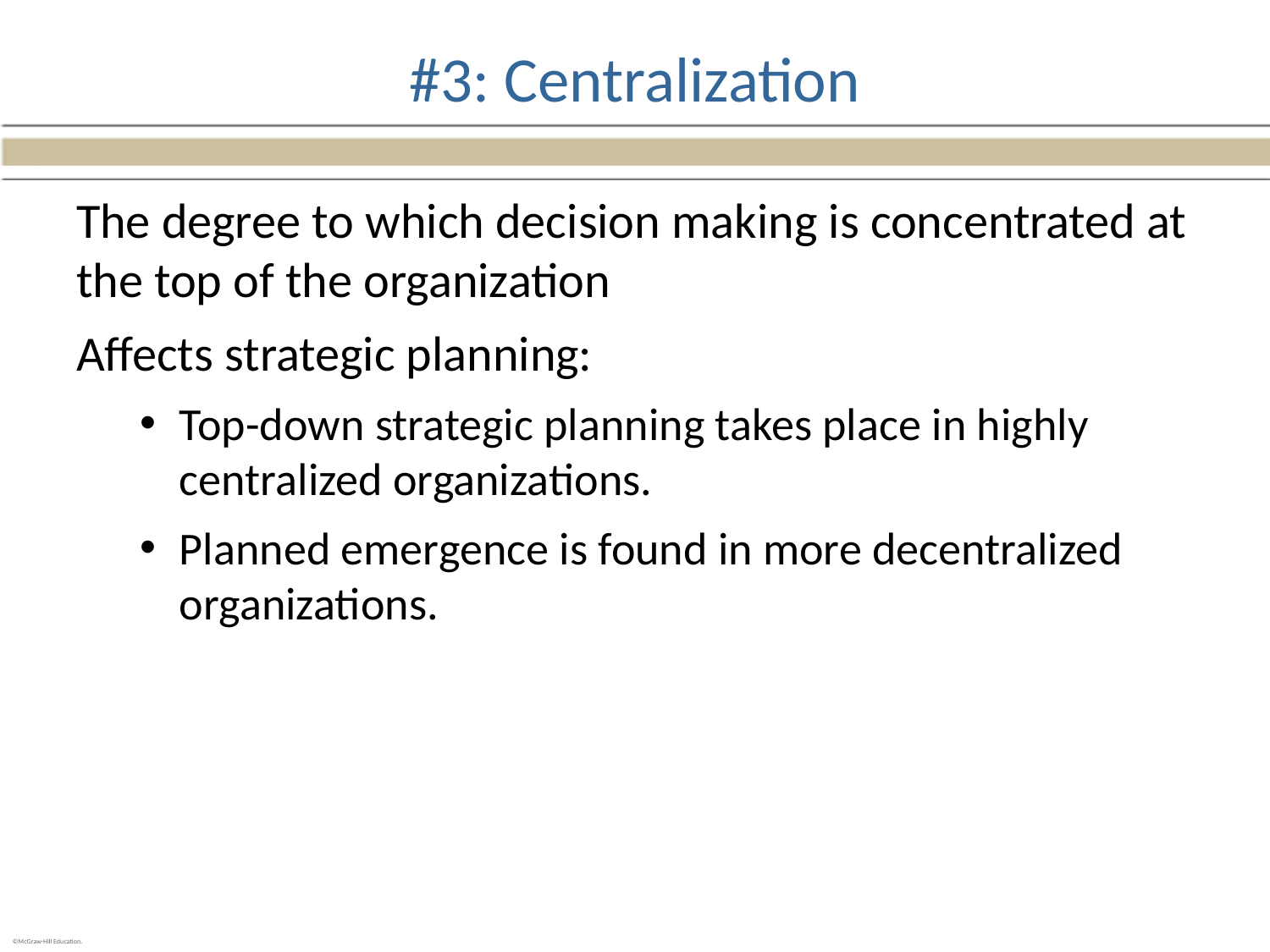

# #3: Centralization
The degree to which decision making is concentrated at the top of the organization
Affects strategic planning:
Top-down strategic planning takes place in highly centralized organizations.
Planned emergence is found in more decentralized organizations.